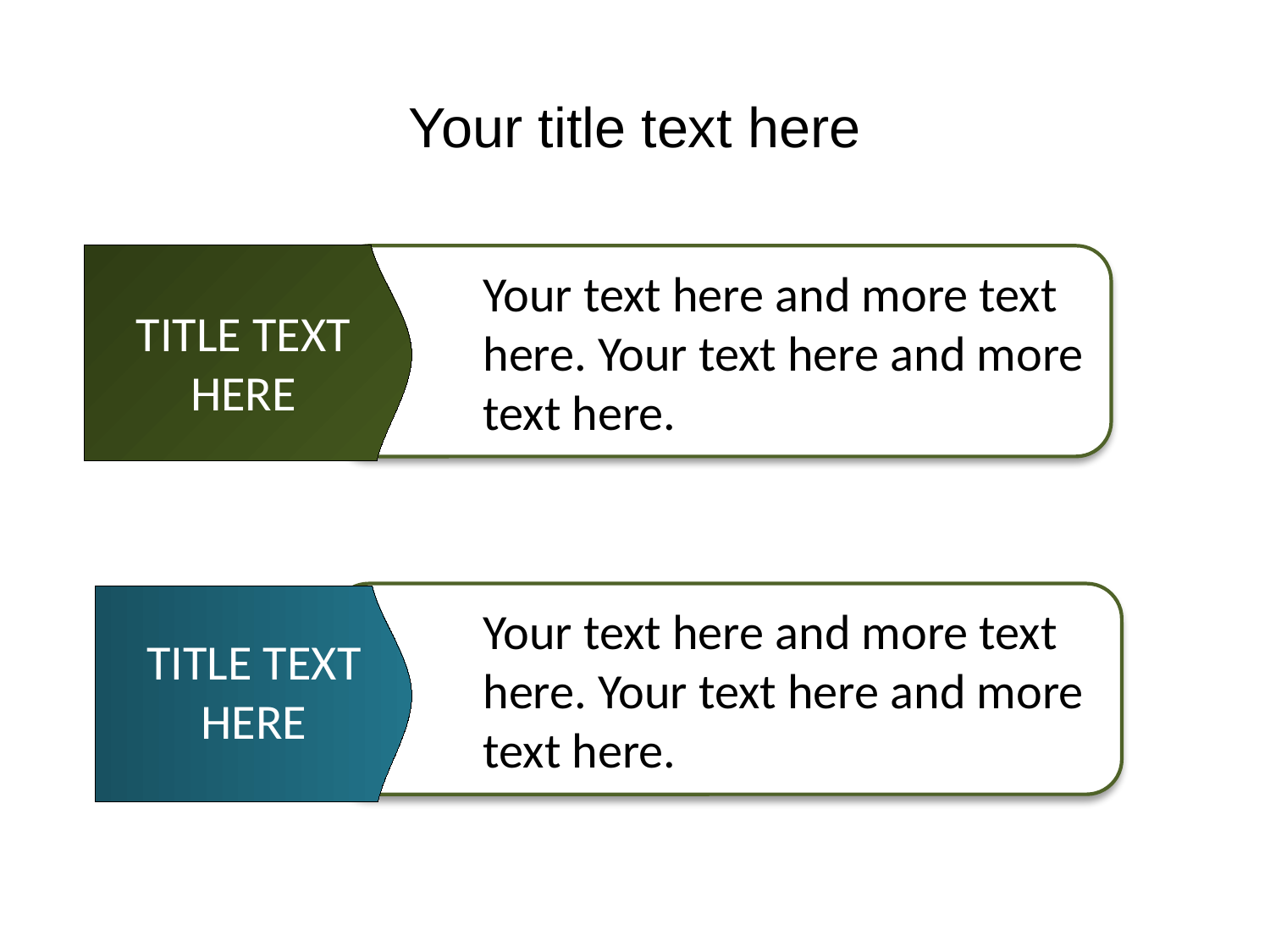

# Your title text here

TITLE TEXT HERE

Your text here and more text here. Your text here and more text here.

TITLE TEXT HERE
Your text here and more text here. Your text here and more text here.